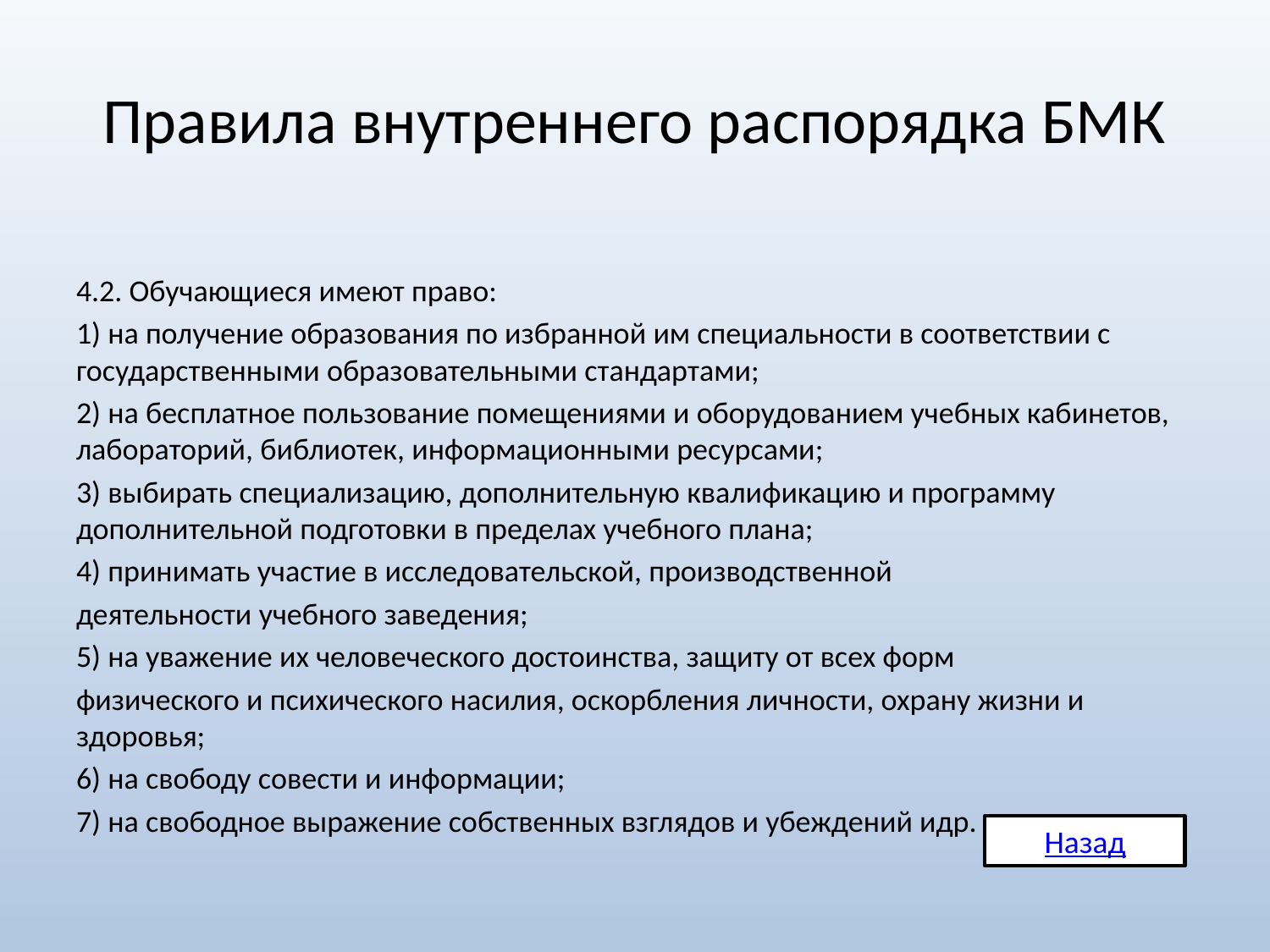

# Правила внутреннего распорядка БМК

4.2. Обучающиеся имеют право:
1) на получение образования по избранной им специальности в соответствии с государственными образовательными стандартами;
2) на бесплатное пользование помещениями и оборудованием учебных кабинетов, лабораторий, библиотек, информационными ресурсами;
3) выбирать специализацию, дополнительную квалификацию и программу дополнительной подготовки в пределах учебного плана;
4) принимать участие в исследовательской, производственной
деятельности учебного заведения;
5) на уважение их человеческого достоинства, защиту от всех форм
физического и психического насилия, оскорбления личности, охрану жизни и здоровья;
6) на свободу совести и информации;
7) на свободное выражение собственных взглядов и убеждений идр.
Назад